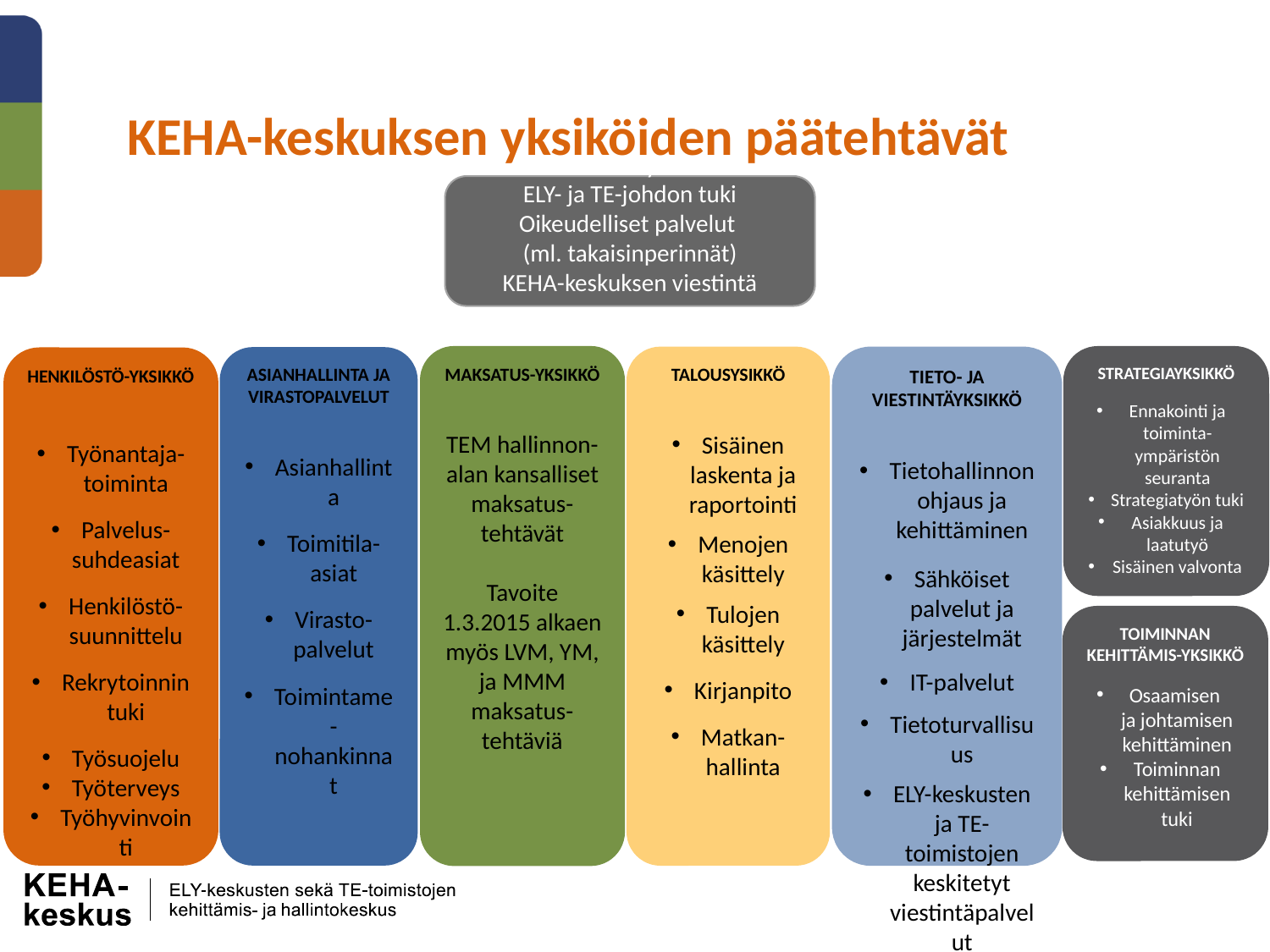

KEHA-keskuksen yksiköiden päätehtävät
Johdon tukiyksikkö
ELY- ja TE-johdon tuki
Oikeudelliset palvelut
(ml. takaisinperinnät)
KEHA-keskuksen viestintä

MAKSATUS-YKSIKKÖ

TEM hallinnon-alan kansalliset maksatus-tehtävät

Tavoite 1.3.2015 alkaen myös LVM, YM, ja MMM maksatus-tehtäviä

STRATEGIAYKSIKKÖ

Ennakointi ja toiminta-ympäristön seuranta
Strategiatyön tuki
Asiakkuus ja laatutyö
Sisäinen valvonta
TALOUSYSIKKÖ

Sisäinen laskenta ja raportointi

Menojen käsittely

Tulojen käsittely

Kirjanpito

Matkan-hallinta

TIETO- JA VIESTINTÄYKSIKKÖ

Tietohallinnon ohjaus ja kehittäminen

Sähköiset palvelut ja järjestelmät

IT-palvelut

Tietoturvallisuus

ELY-keskusten ja TE-toimistojen keskitetyt viestintäpalvelut
ASIANHALLINTA JA VIRASTOPALVELUT

Asianhallinta

Toimitila-asiat

Virasto-palvelut

Toimintame-nohankinnat

HENKILÖSTÖ-YKSIKKÖ

Työnantaja-toiminta

Palvelus-suhdeasiat

Henkilöstö-suunnittelu

Rekrytoinnin tuki

Työsuojelu
Työterveys
Työhyvinvointi

TOIMINNAN KEHITTÄMIS-YKSIKKÖ

Osaamisen
ja johtamisen kehittäminen
Toiminnan kehittämisen tuki